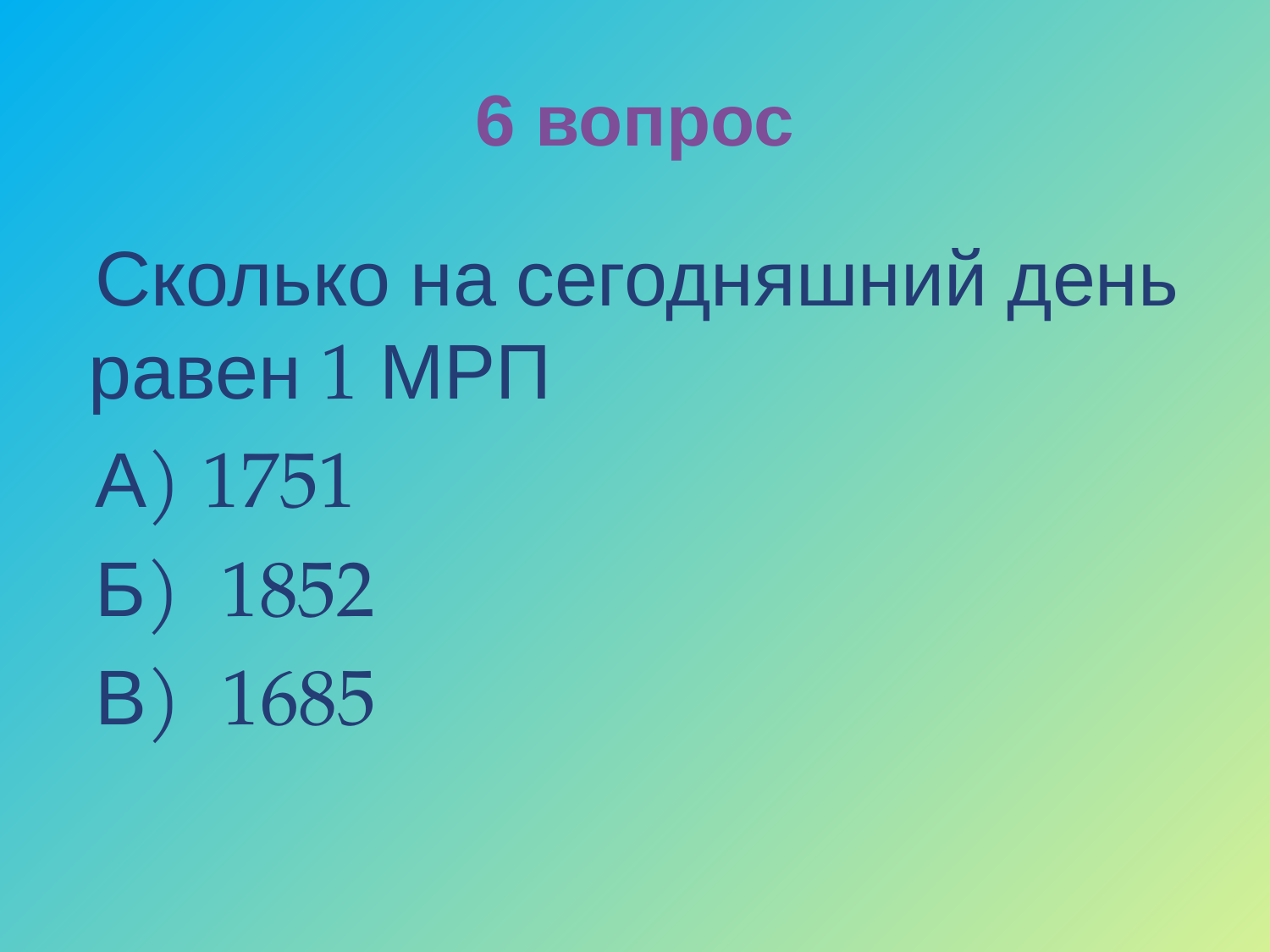

# 6 вопрос
Сколько на сегодняшний день равен 1 МРП
А) 1751
Б)  1852
В)  1685